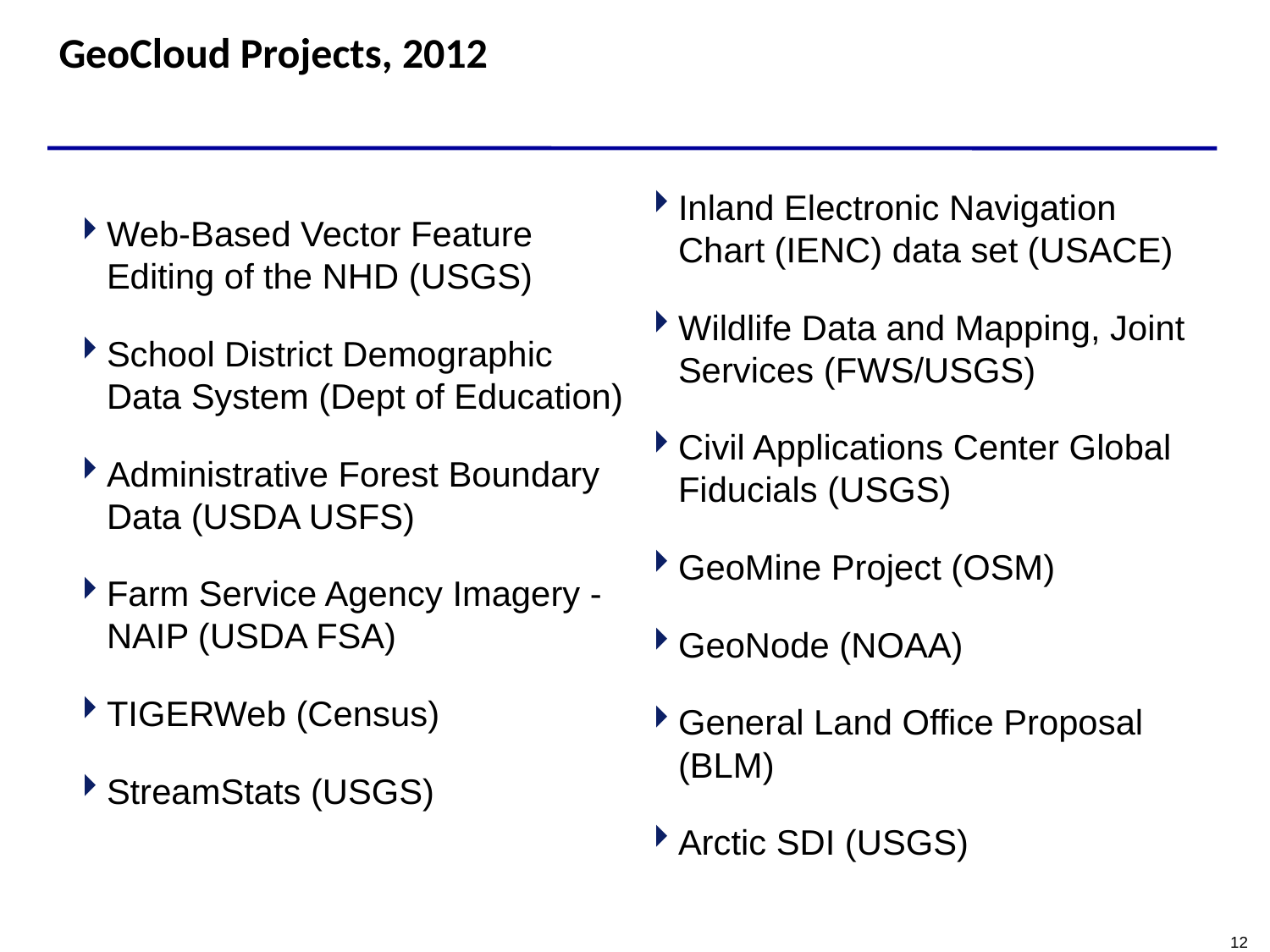

# GeoCloud Projects, 2012
Inland Electronic Navigation Chart (IENC) data set (USACE)
Wildlife Data and Mapping, Joint Services (FWS/USGS)
Civil Applications Center Global Fiducials (USGS)
GeoMine Project (OSM)
GeoNode (NOAA)
General Land Office Proposal (BLM)
Arctic SDI (USGS)
Web-Based Vector Feature Editing of the NHD (USGS)
School District Demographic Data System (Dept of Education)
Administrative Forest Boundary Data (USDA USFS)
Farm Service Agency Imagery - NAIP (USDA FSA)
TIGERWeb (Census)
StreamStats (USGS)